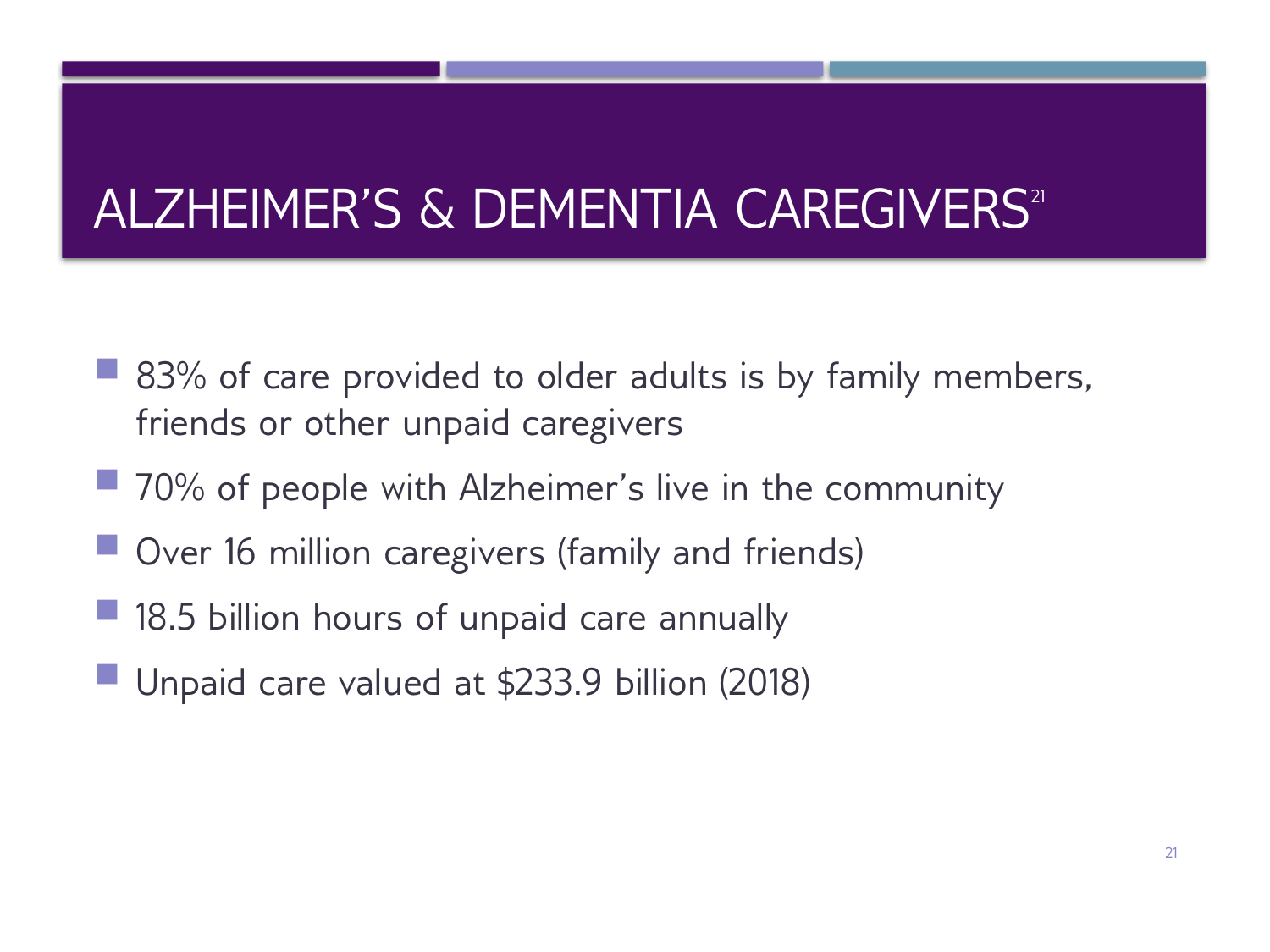

# Alzheimer’s & Dementia Caregivers21
83% of care provided to older adults is by family members, friends or other unpaid caregivers
70% of people with Alzheimer’s live in the community
Over 16 million caregivers (family and friends)
18.5 billion hours of unpaid care annually
Unpaid care valued at $233.9 billion (2018)

21